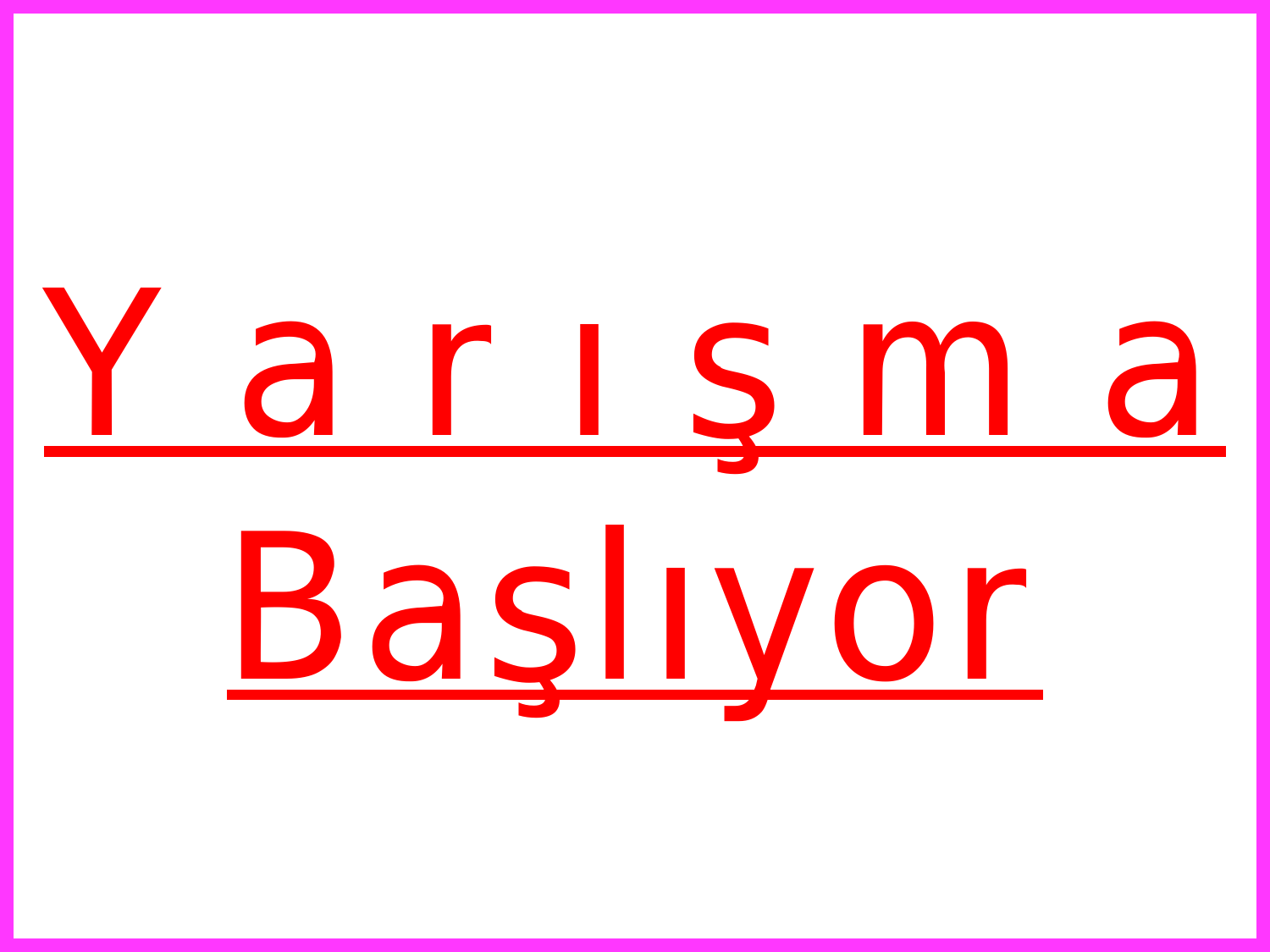

# Y a r ı ş m a Başlıyor